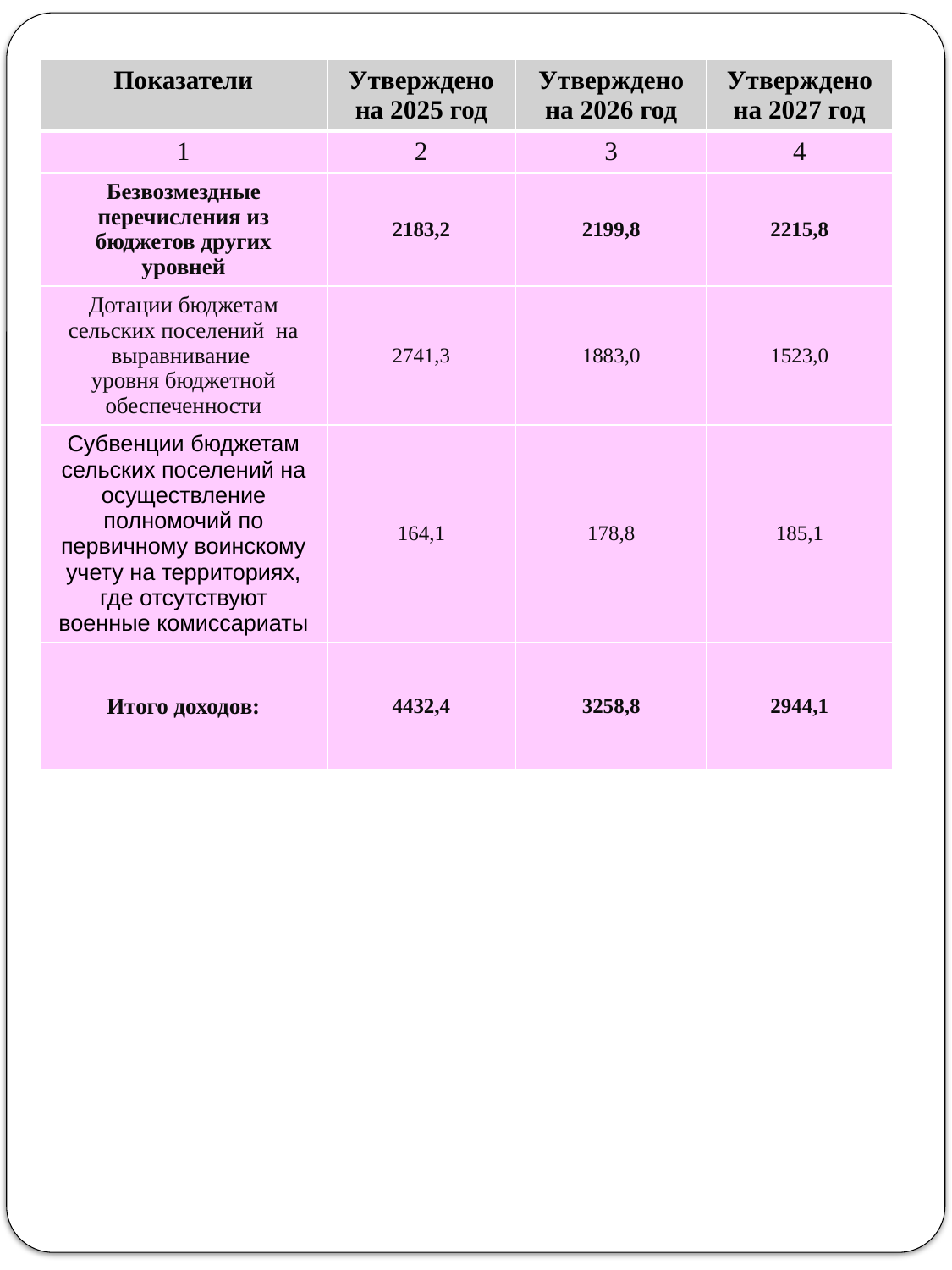

| Показатели | Утверждено на 2025 год | Утверждено на 2026 год | Утверждено на 2027 год |
| --- | --- | --- | --- |
| 1 | 2 | 3 | 4 |
| Безвозмездные перечисления из бюджетов других уровней | 2183,2 | 2199,8 | 2215,8 |
| Дотации бюджетам сельских поселений на выравнивание уровня бюджетной обеспеченности | 2741,3 | 1883,0 | 1523,0 |
| Субвенции бюджетам сельских поселений на осуществление полномочий по первичному воинскому учету на территориях, где отсутствуют военные комиссариаты | 164,1 | 178,8 | 185,1 |
| Итого доходов: | 4432,4 | 3258,8 | 2944,1 |